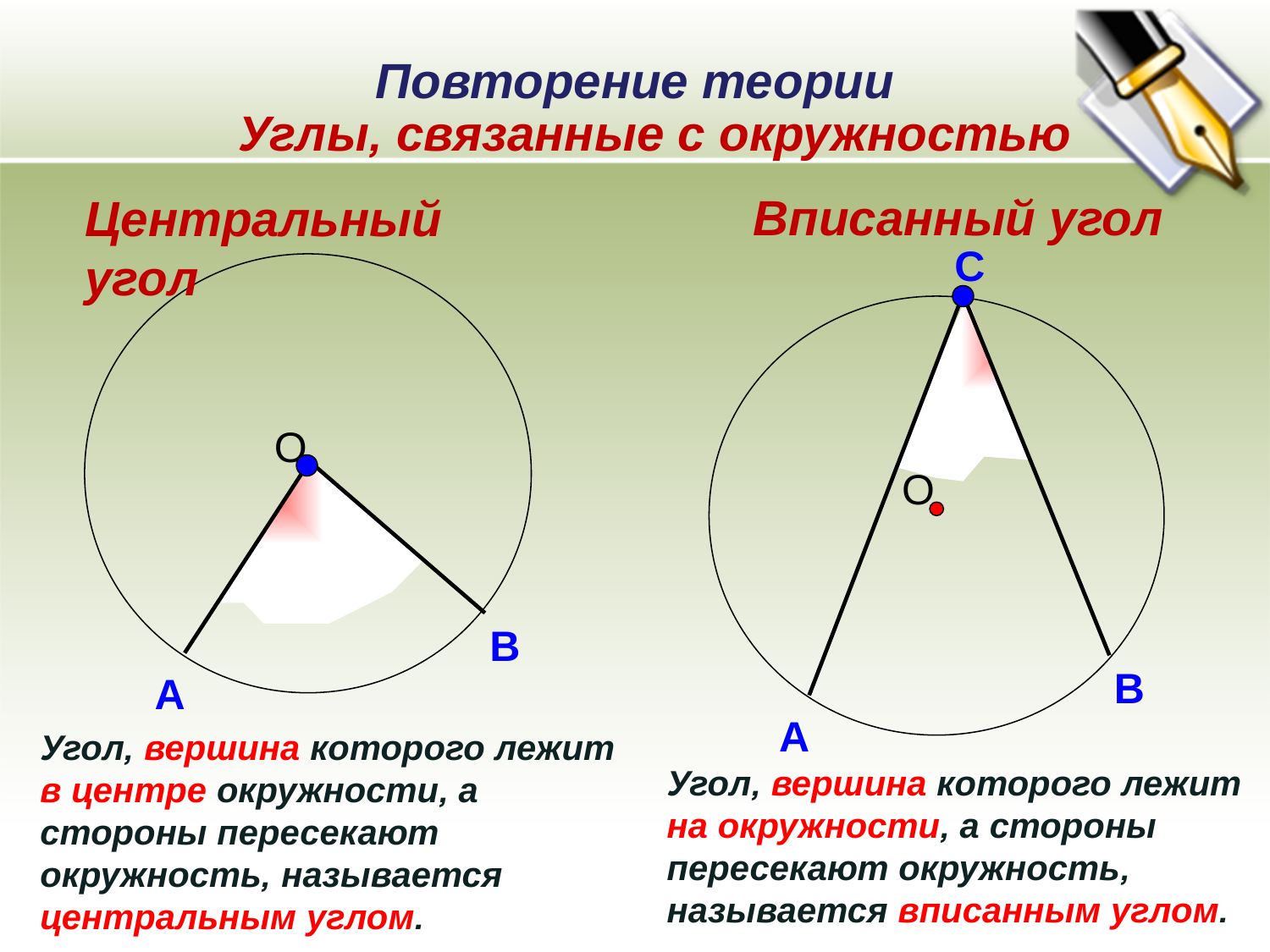

Повторение теории
Углы, связанные с окружностью
Вписанный угол
Центральный угол
С

В
А

О

О

В
А
Угол, вершина которого лежит в центре окружности, а стороны пересекают окружность, называется центральным углом.
Угол, вершина которого лежит на окружности, а стороны пересекают окружность, называется вписанным углом.